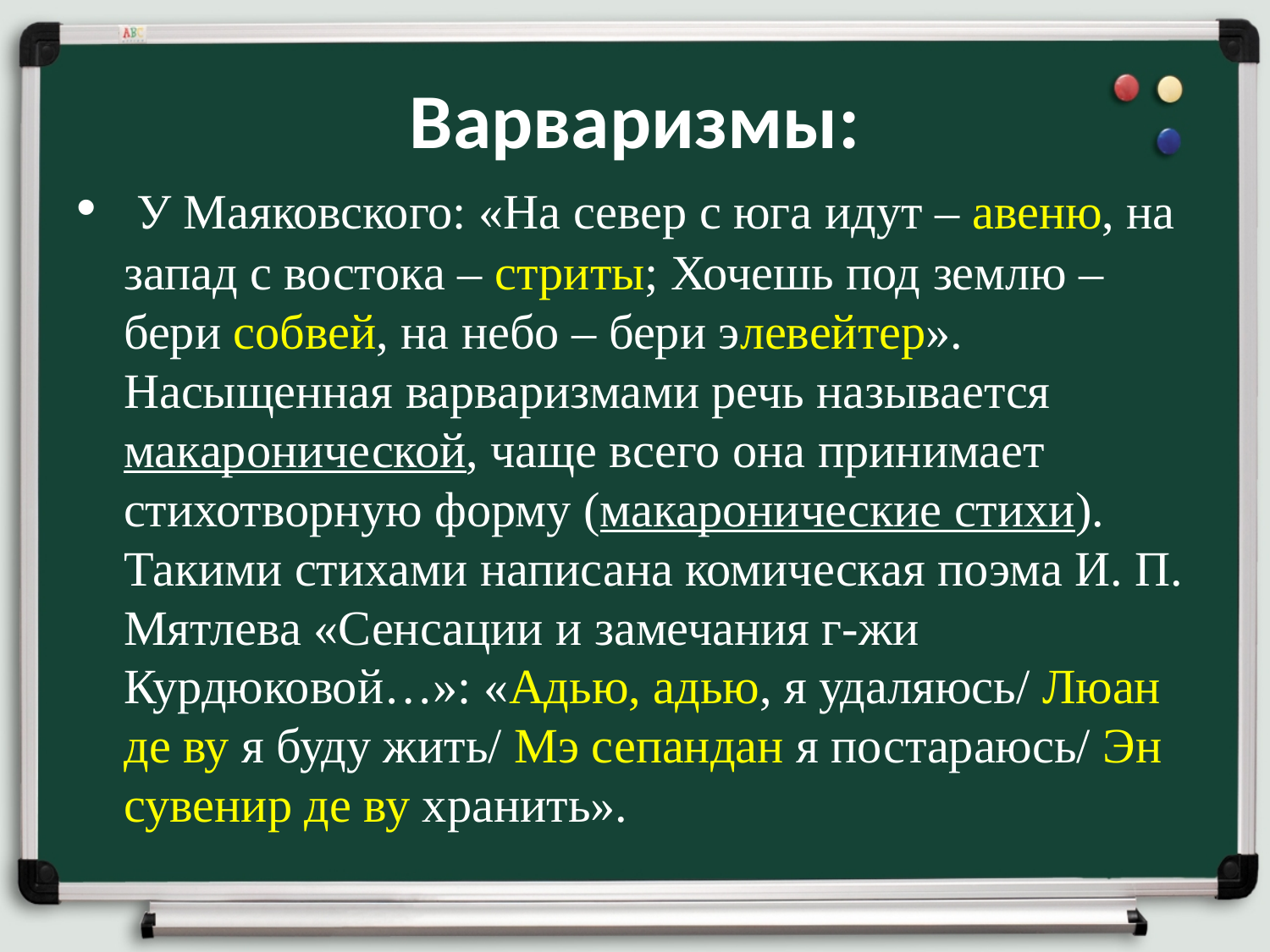

# Варваризмы:
 У Маяковского: «На север с юга идут – авеню, на запад с востока – стриты; Хочешь под землю – бери собвей, на небо – бери элевейтер». Насыщенная варваризмами речь называется макаронической, чаще всего она принимает стихотворную форму (макаронические стихи). Такими стихами написана комическая поэма И. П. Мятлева «Сенсации и замечания г-жи Курдюковой…»: «Адью, адью, я удаляюсь/ Люан де ву я буду жить/ Мэ сепандан я постараюсь/ Эн сувенир де ву хранить».